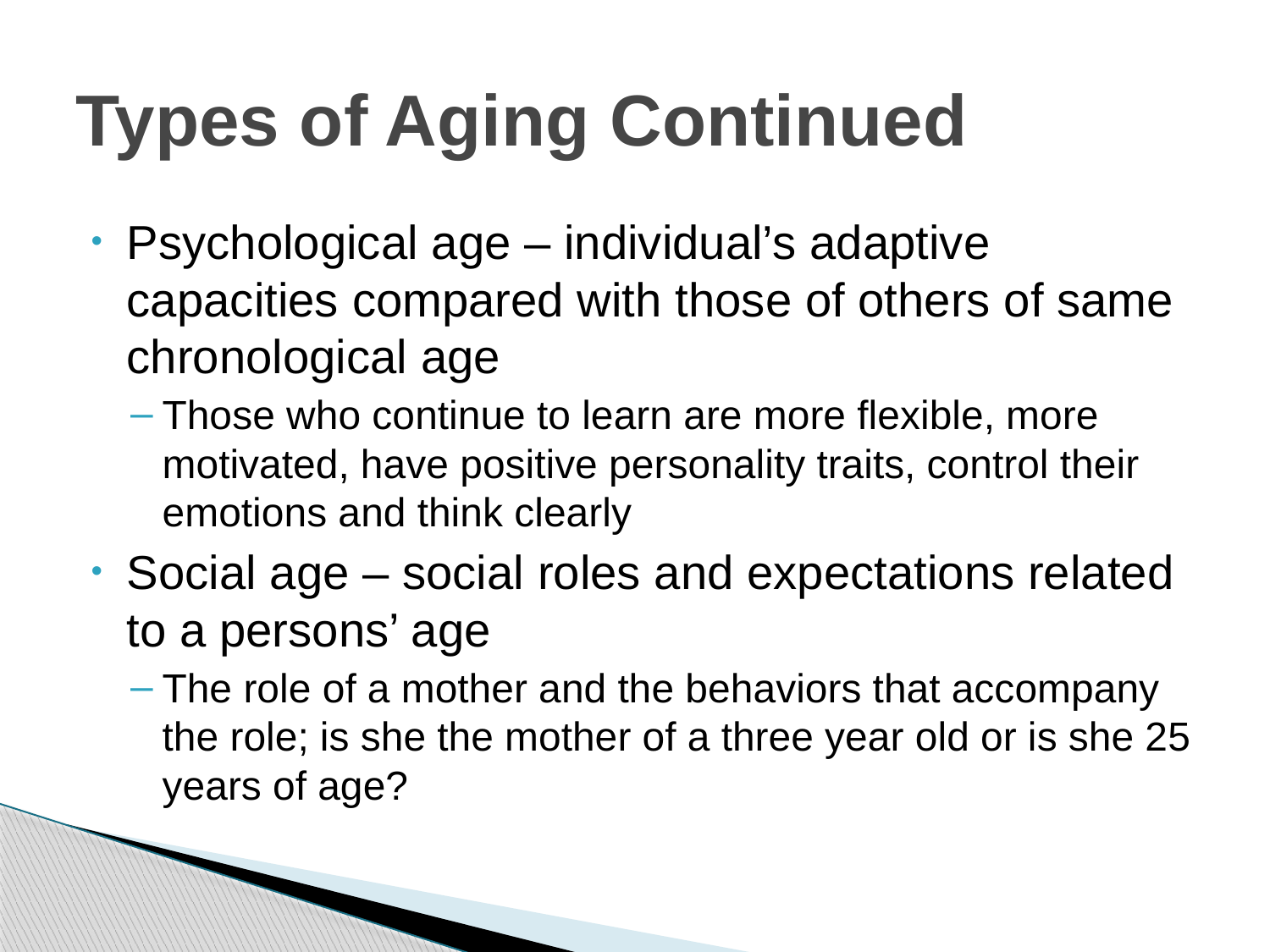

# Types of Aging Continued
Psychological age – individual’s adaptive capacities compared with those of others of same chronological age
Those who continue to learn are more flexible, more motivated, have positive personality traits, control their emotions and think clearly
Social age – social roles and expectations related to a persons’ age
The role of a mother and the behaviors that accompany the role; is she the mother of a three year old or is she 25 years of age?